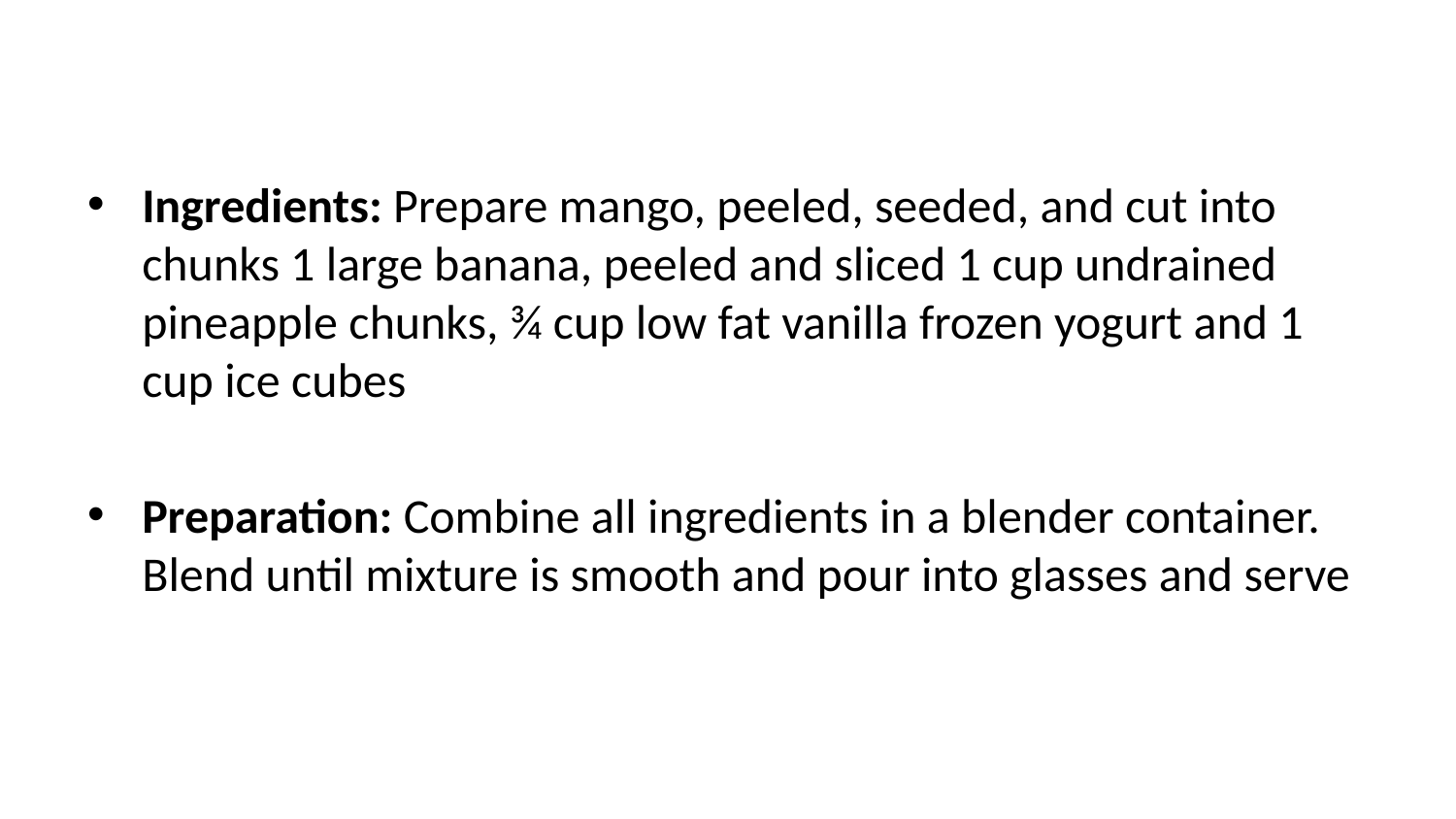

Ingredients: Prepare mango, peeled, seeded, and cut into chunks 1 large banana, peeled and sliced 1 cup undrained pineapple chunks, ¾ cup low fat vanilla frozen yogurt and 1 cup ice cubes

Preparation: Combine all ingredients in a blender container. Blend until mixture is smooth and pour into glasses and serve